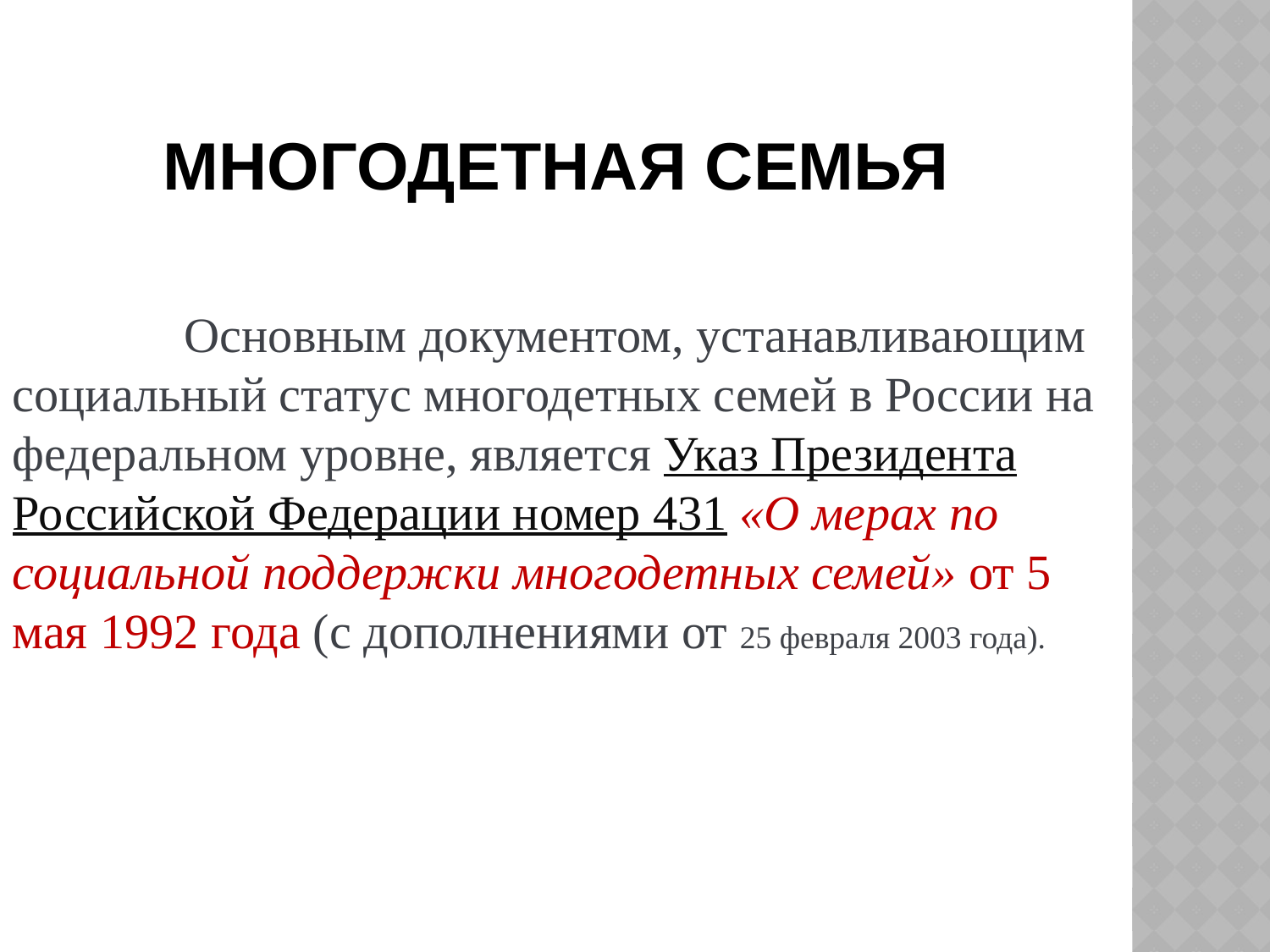

# Многодетная семья
              Основным документом, устанавливающим социальный статус многодетных семей в России на федеральном уровне, является Указ Президента Российской Федерации номер 431 «О мерах по социальной поддержки многодетных семей» от 5 мая 1992 года (с дополнениями от 25 февраля 2003 года).